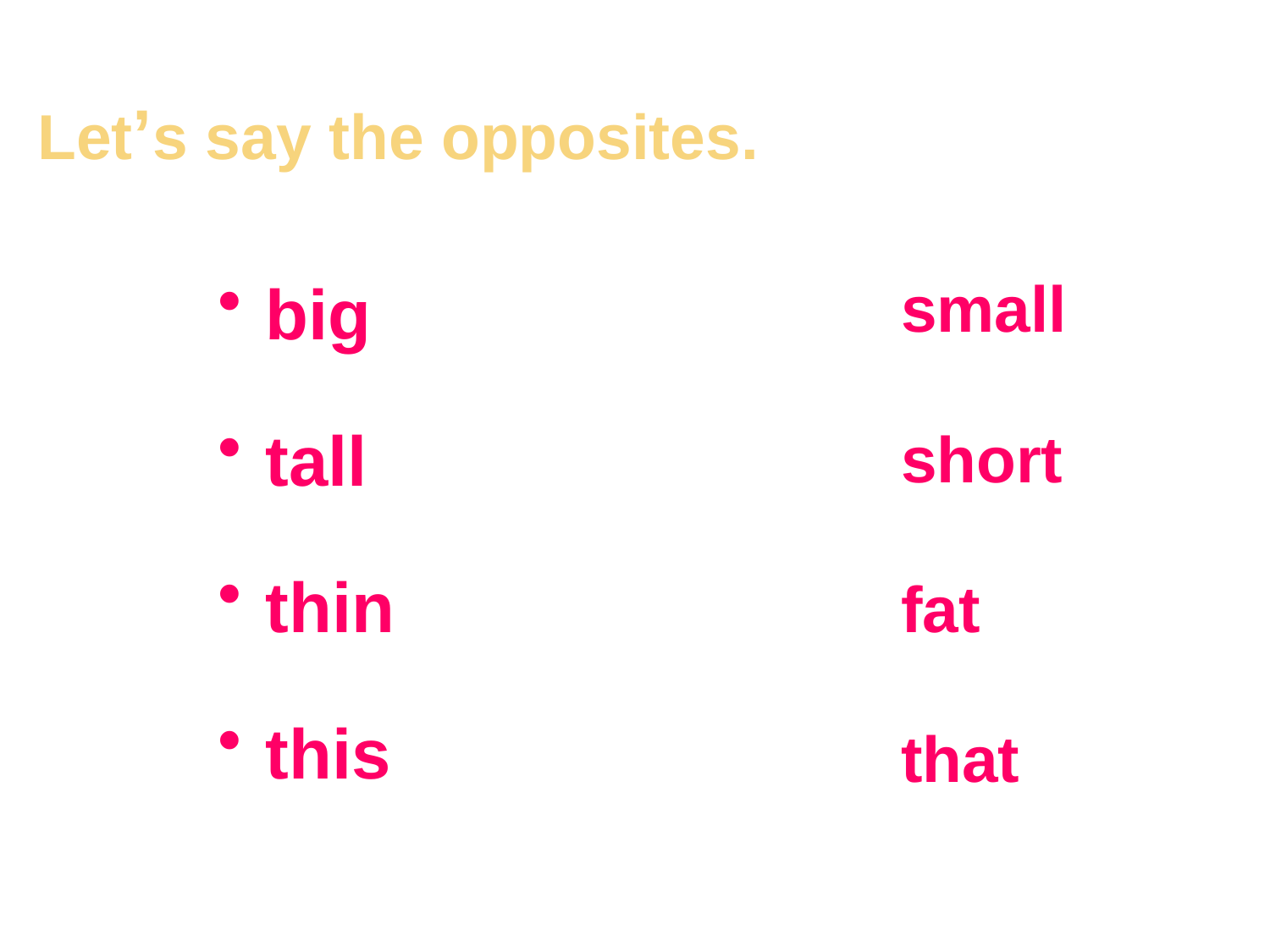

# Let’s say the opposites.
small

short

fat

that
big

tall

thin

this